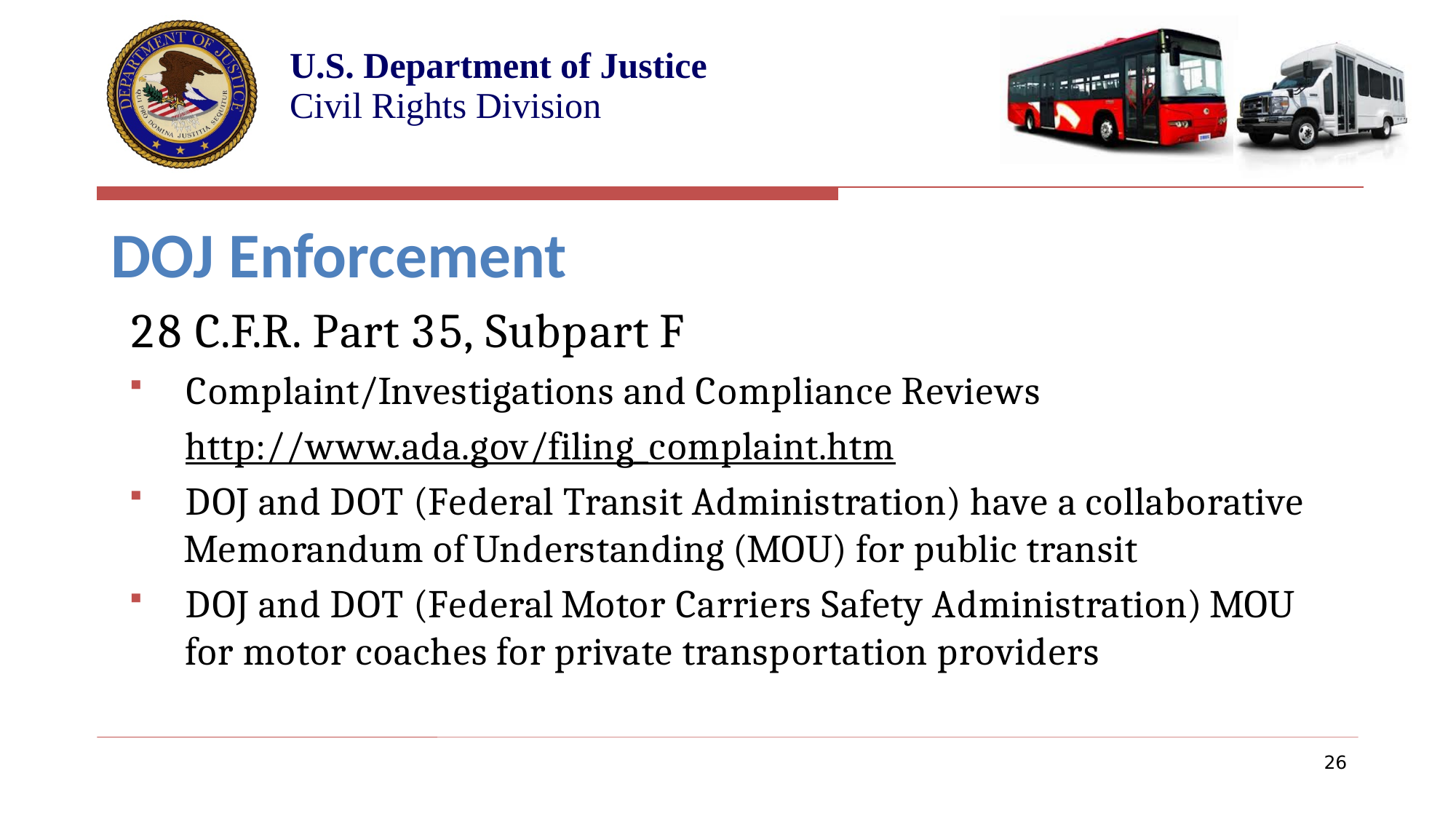

# DOJ Enforcement
28 C.F.R. Part 35, Subpart F
Complaint/Investigations and Compliance Reviews
http://www.ada.gov/filing_complaint.htm
DOJ and DOT (Federal Transit Administration) have a collaborative Memorandum of Understanding (MOU) for public transit
DOJ and DOT (Federal Motor Carriers Safety Administration) MOU for motor coaches for private transportation providers

26